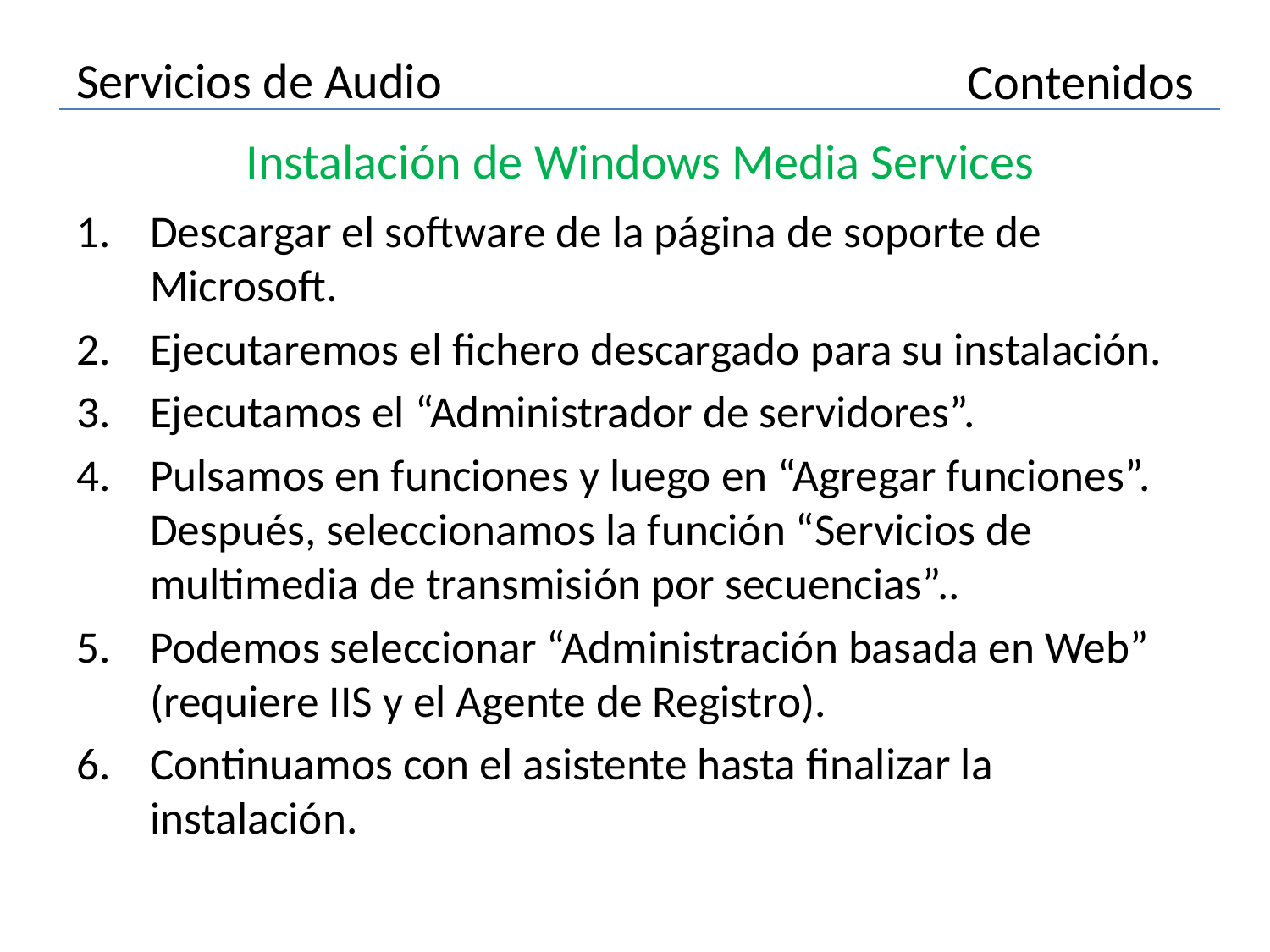

# Servicios de Audio
Contenidos
Instalación de Windows Media Services
Descargar el software de la página de soporte de Microsoft.
Ejecutaremos el fichero descargado para su instalación.
Ejecutamos el “Administrador de servidores”.
Pulsamos en funciones y luego en “Agregar funciones”. Después, seleccionamos la función “Servicios de multimedia de transmisión por secuencias”..
Podemos seleccionar “Administración basada en Web” (requiere IIS y el Agente de Registro).
Continuamos con el asistente hasta finalizar la instalación.